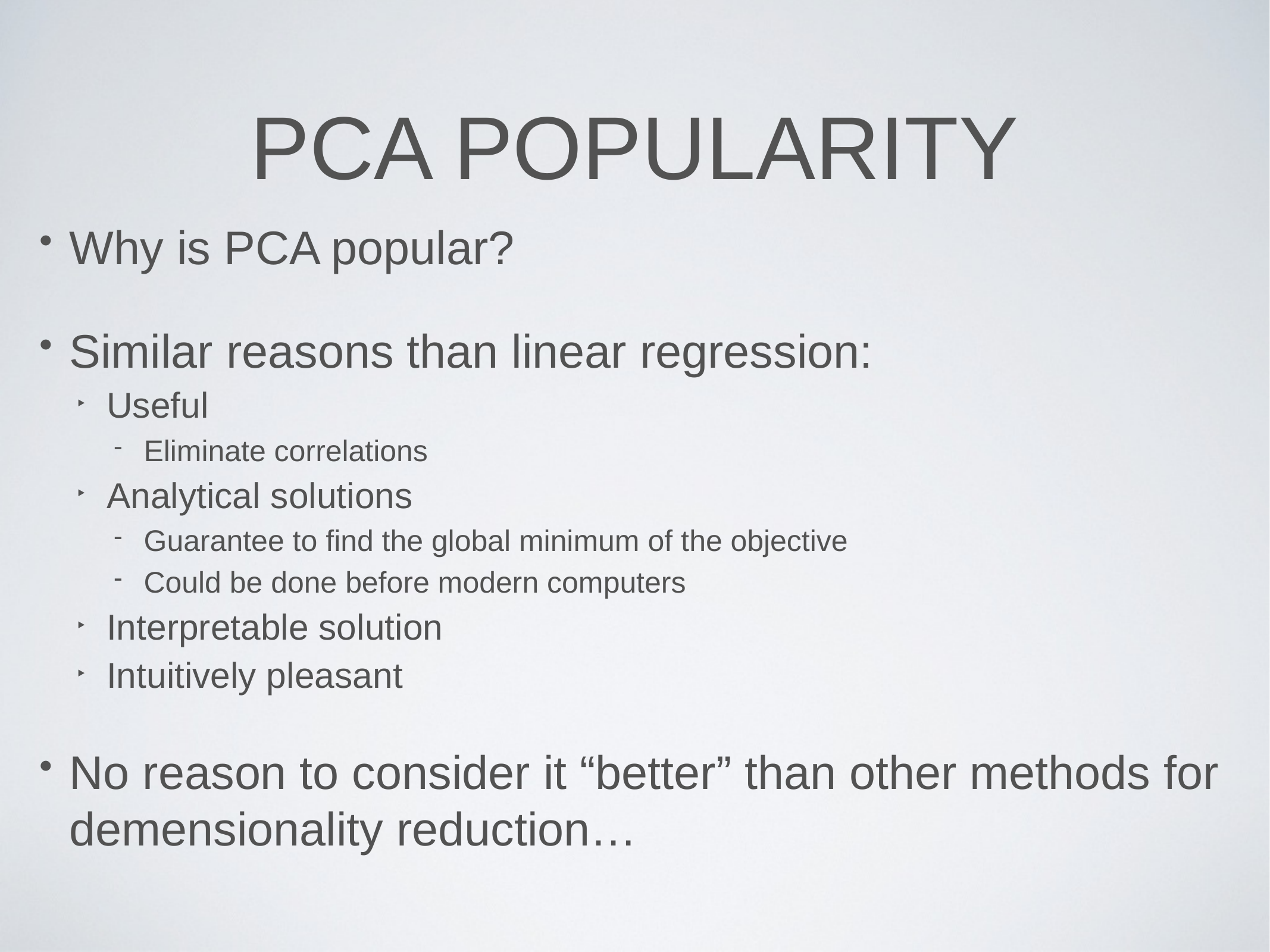

27
# PCA popularity
Why is PCA popular?
Similar reasons than linear regression:
Useful
Eliminate correlations
Analytical solutions
Guarantee to find the global minimum of the objective
Could be done before modern computers
Interpretable solution
Intuitively pleasant
No reason to consider it “better” than other methods for demensionality reduction…